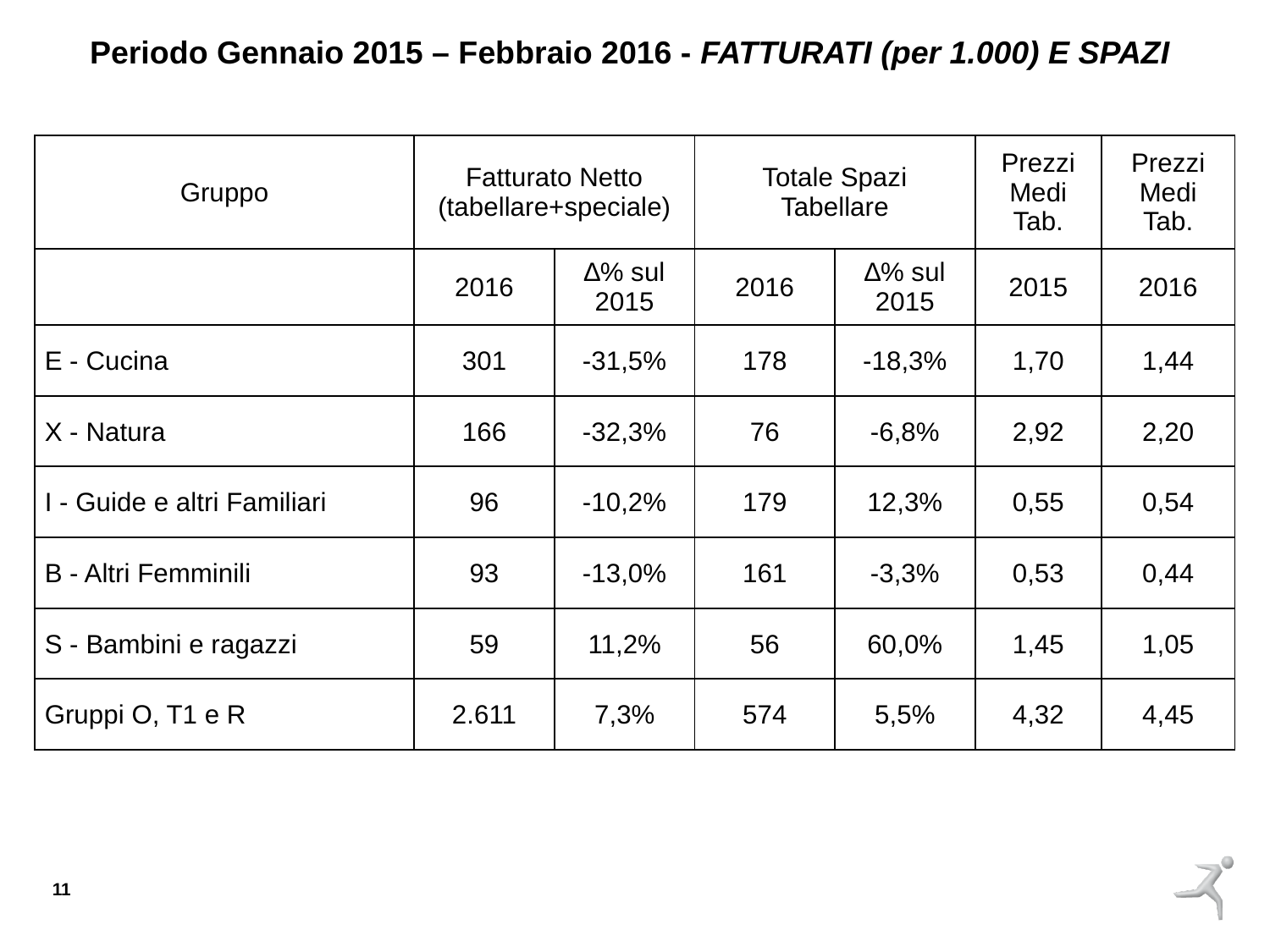

Periodo Gennaio 2015 – Febbraio 2016 - FATTURATI (per 1.000) E SPAZI

| Gruppo | Fatturato Netto (tabellare+speciale) |  | Totale Spazi Tabellare |  | Prezzi Medi Tab. | Prezzi Medi Tab. |
| --- | --- | --- | --- | --- | --- | --- |
|  | 2016 | ∆% sul 2015 | 2016 | ∆% sul 2015 | 2015 | 2016 |
| E - Cucina | 301 | -31,5% | 178 | -18,3% | 1,70 | 1,44 |
| X - Natura | 166 | -32,3% | 76 | -6,8% | 2,92 | 2,20 |
| I - Guide e altri Familiari | 96 | -10,2% | 179 | 12,3% | 0,55 | 0,54 |
| B - Altri Femminili | 93 | -13,0% | 161 | -3,3% | 0,53 | 0,44 |
| S - Bambini e ragazzi | 59 | 11,2% | 56 | 60,0% | 1,45 | 1,05 |
| Gruppi O, T1 e R | 2.611 | 7,3% | 574 | 5,5% | 4,32 | 4,45 |